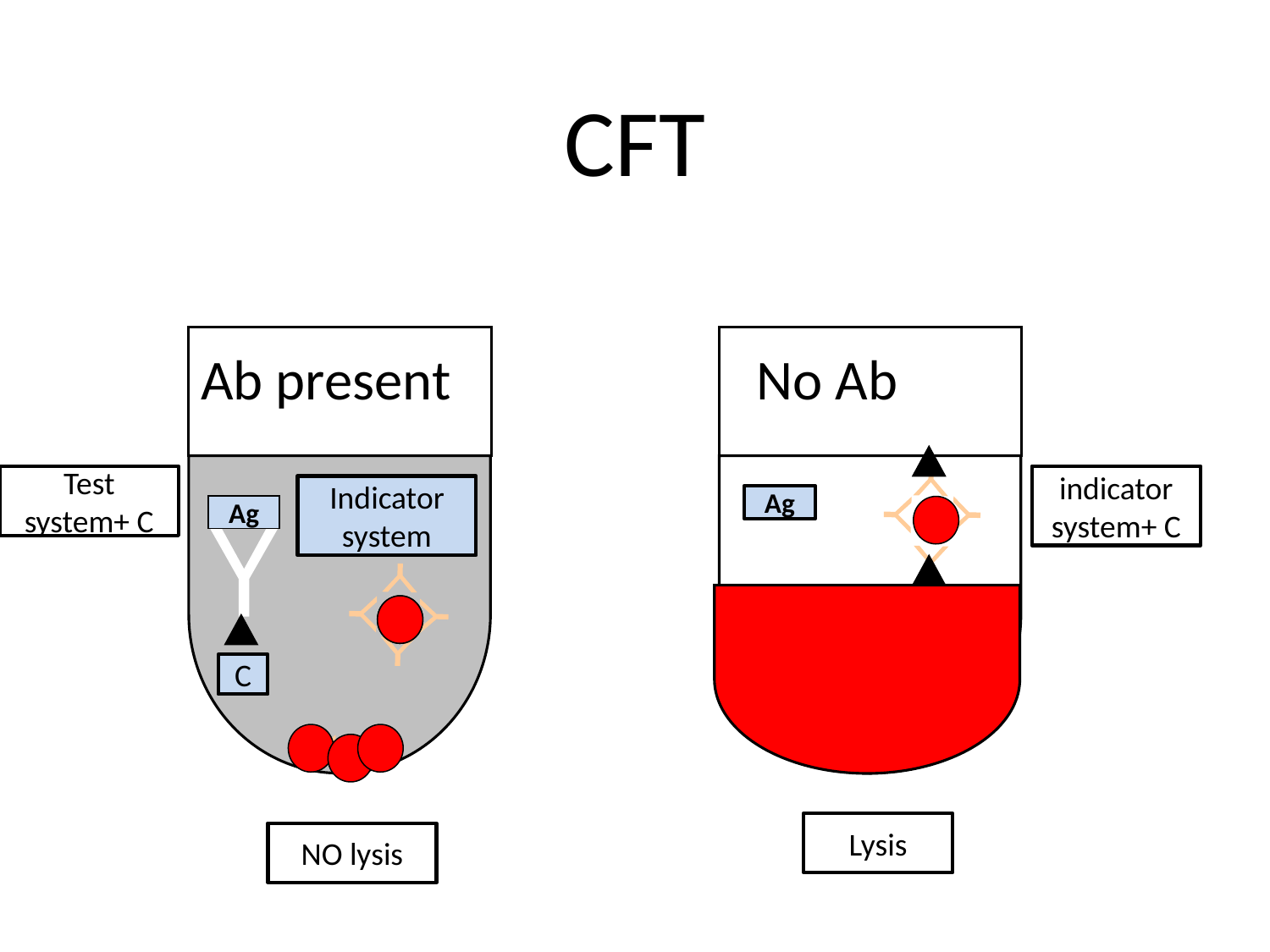

# CFT

Ab present
No Ab
Y
Y
Y
Y
Y

Y
Y
Y
Y
Ag
Ag
Y

Test system+ C
indicator system+ C
Indicator system

C

Lysis
NO lysis